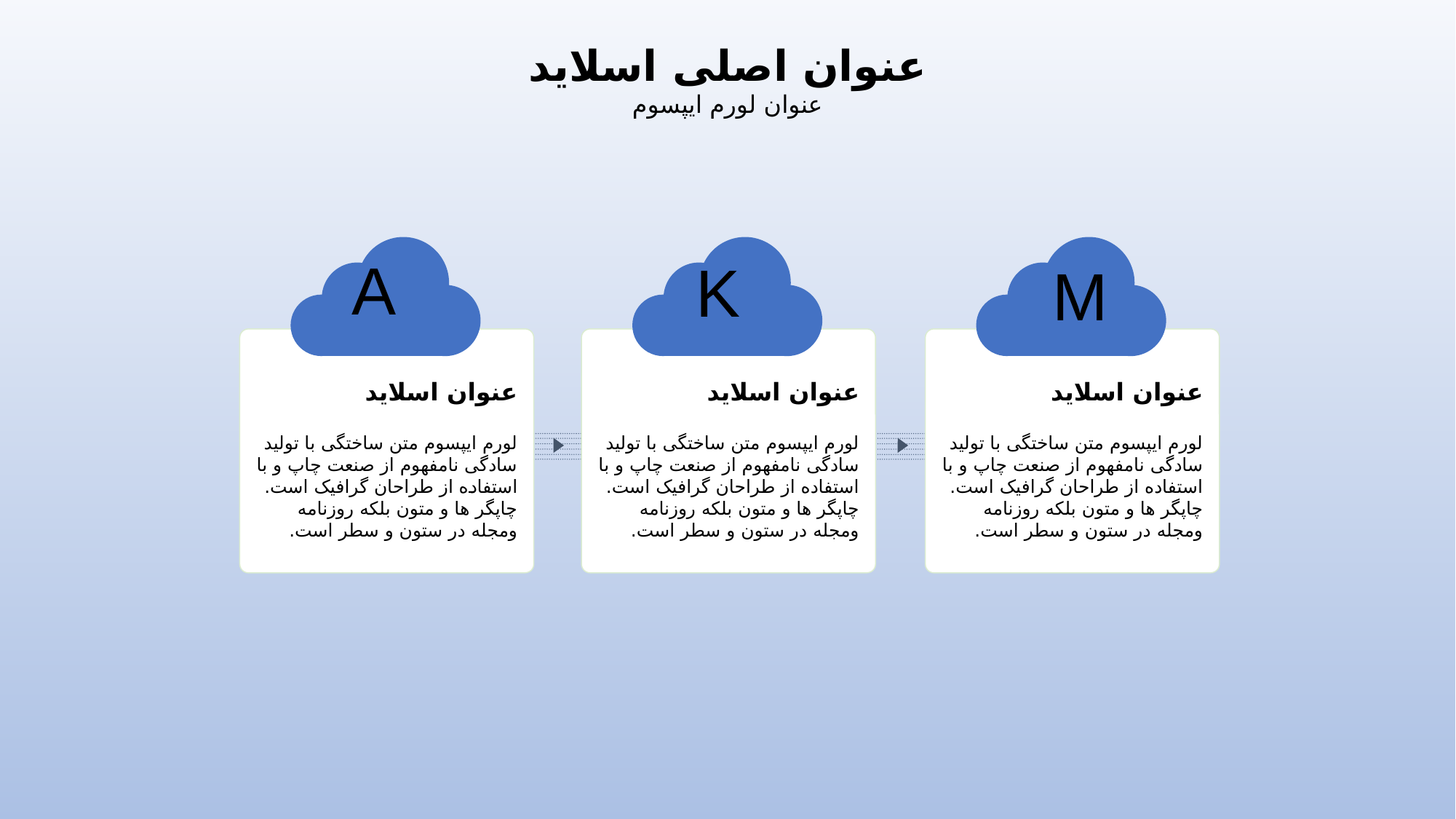

عنوان اصلی اسلاید
عنوان لورم ایپسوم

A

عنوان اسلاید

لورم ایپسوم متن ساختگی با تولید سادگی نامفهوم از صنعت چاپ و با استفاده از طراحان گرافیک است.
چاپگر ها و متون بلکه روزنامه ومجله در ستون و سطر است.

K

عنوان اسلاید

لورم ایپسوم متن ساختگی با تولید سادگی نامفهوم از صنعت چاپ و با استفاده از طراحان گرافیک است.
چاپگر ها و متون بلکه روزنامه ومجله در ستون و سطر است.

M

عنوان اسلاید

لورم ایپسوم متن ساختگی با تولید سادگی نامفهوم از صنعت چاپ و با استفاده از طراحان گرافیک است.
چاپگر ها و متون بلکه روزنامه ومجله در ستون و سطر است.